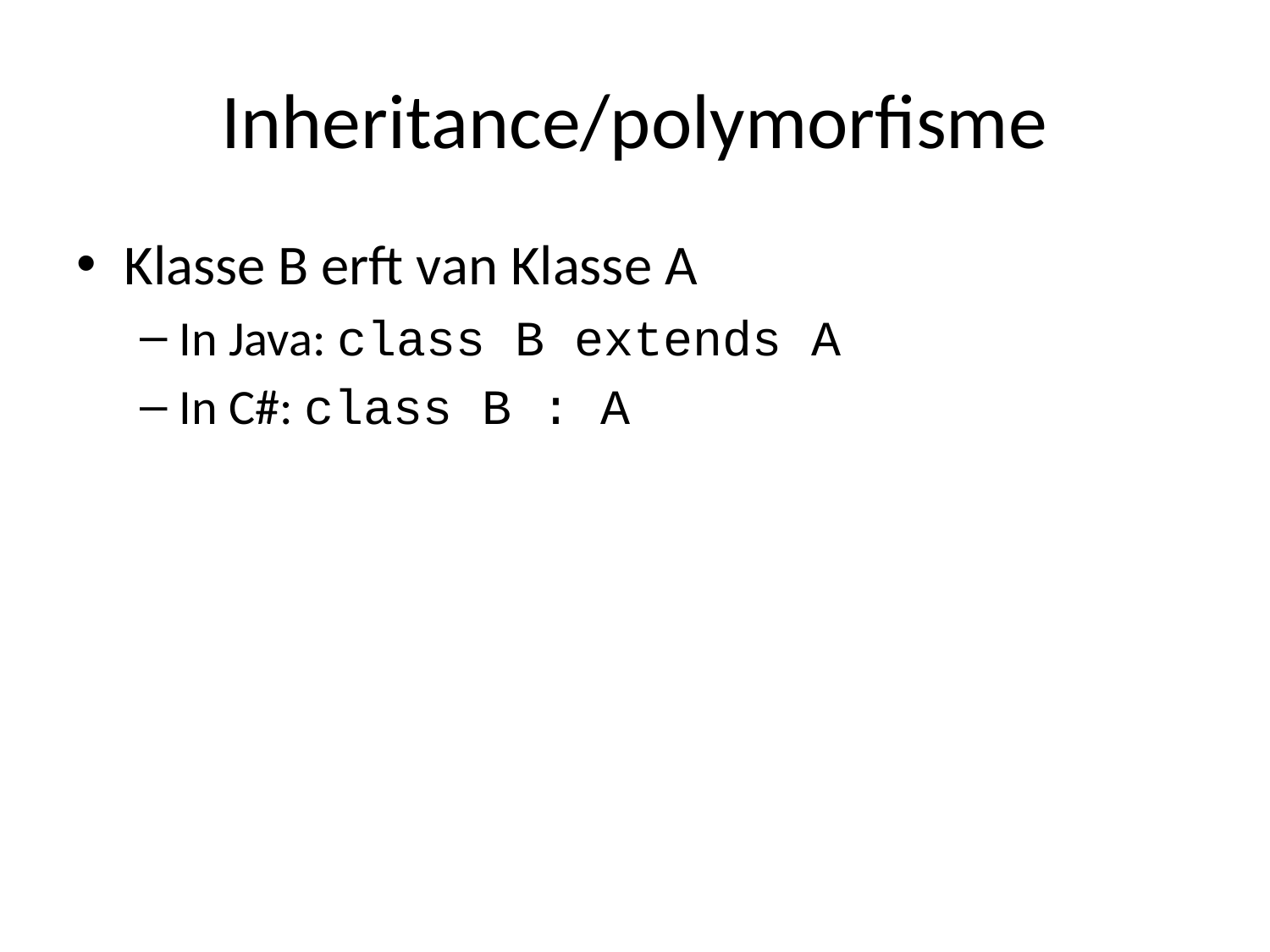

# Inheritance/polymorfisme
Klasse B erft van Klasse A
In Java: class B extends A
In C#: class B : A